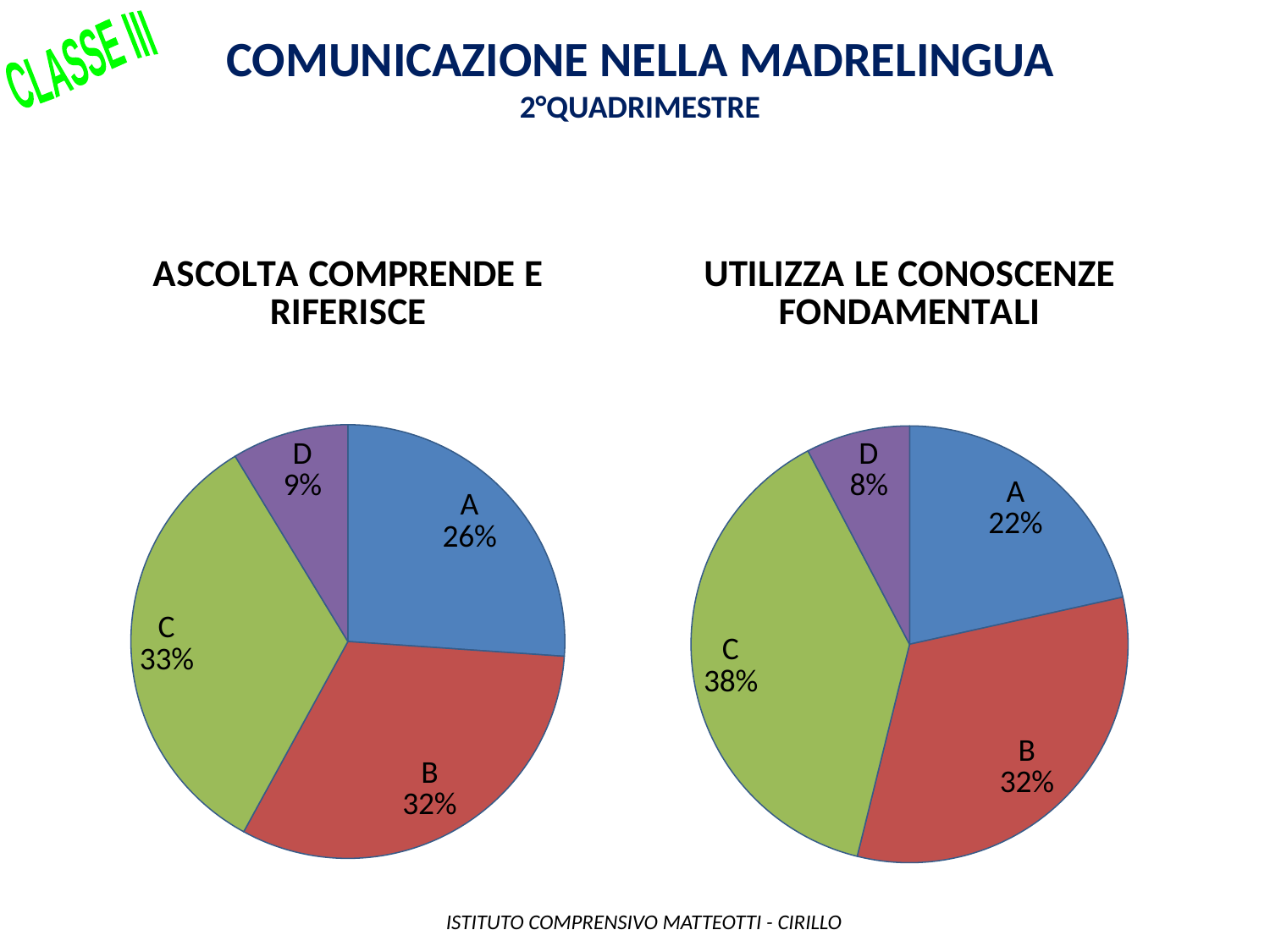

Comunicazione nella madrelingua
2°QUADRIMESTRE
CLASSE III

### Chart: ASCOLTA COMPRENDE E RIFERISCE

| Category |  |
|---|---|
| A | 18.0 |
| B | 22.0 |
| C | 23.0 |
| D | 6.0 |

### Chart: UTILIZZA LE CONOSCENZE FONDAMENTALI

| Category |  |
|---|---|
| A | 14.0 |
| B | 21.0 |
| C | 25.0 |
| D | 5.0 |
 ISTITUTO COMPRENSIVO MATTEOTTI - CIRILLO